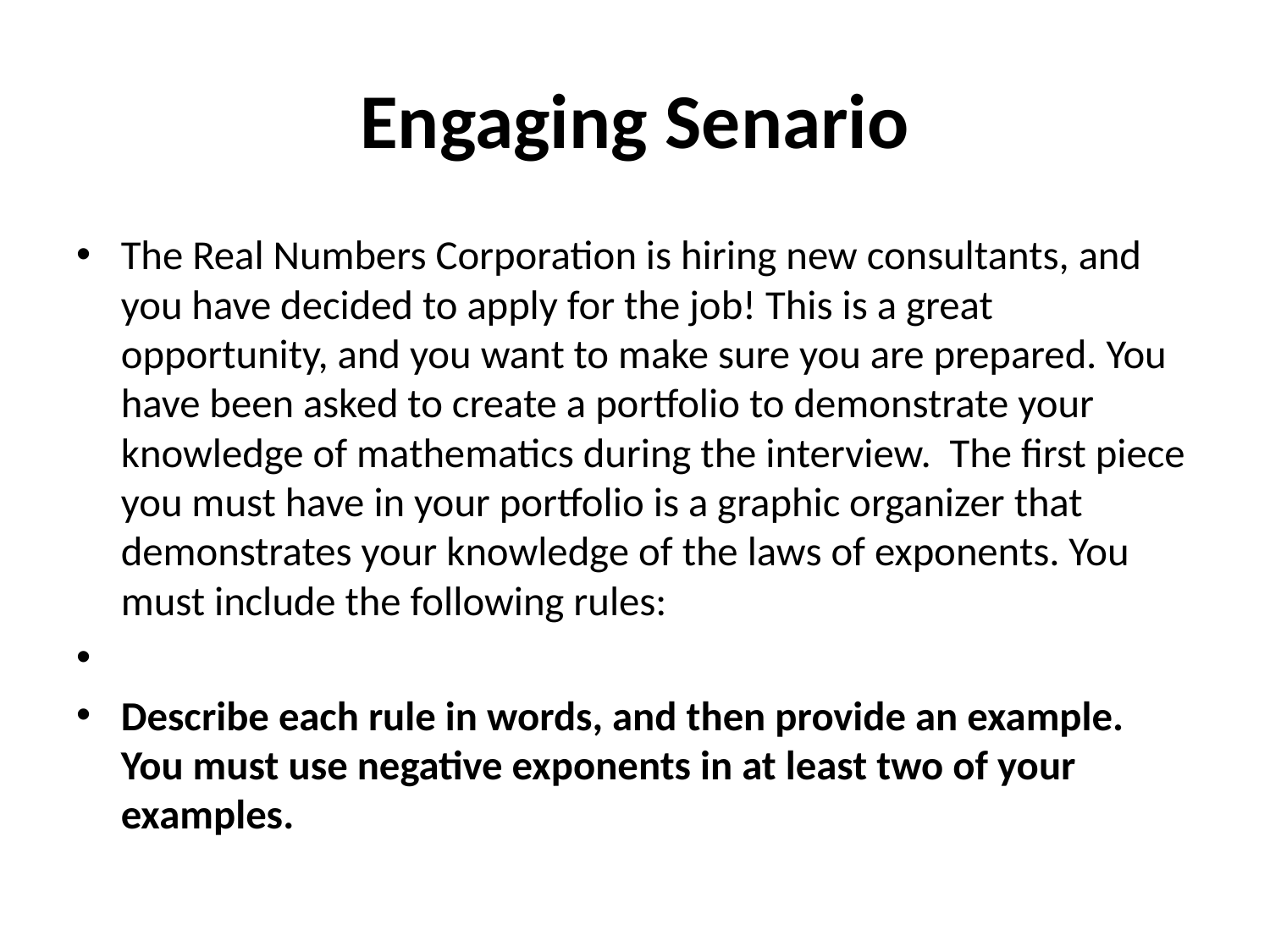

# Engaging Senario
The Real Numbers Corporation is hiring new consultants, and you have decided to apply for the job! This is a great opportunity, and you want to make sure you are prepared. You have been asked to create a portfolio to demonstrate your knowledge of mathematics during the interview.  The first piece you must have in your portfolio is a graphic organizer that demonstrates your knowledge of the laws of exponents. You must include the following rules:

Describe each rule in words, and then provide an example. You must use negative exponents in at least two of your examples.